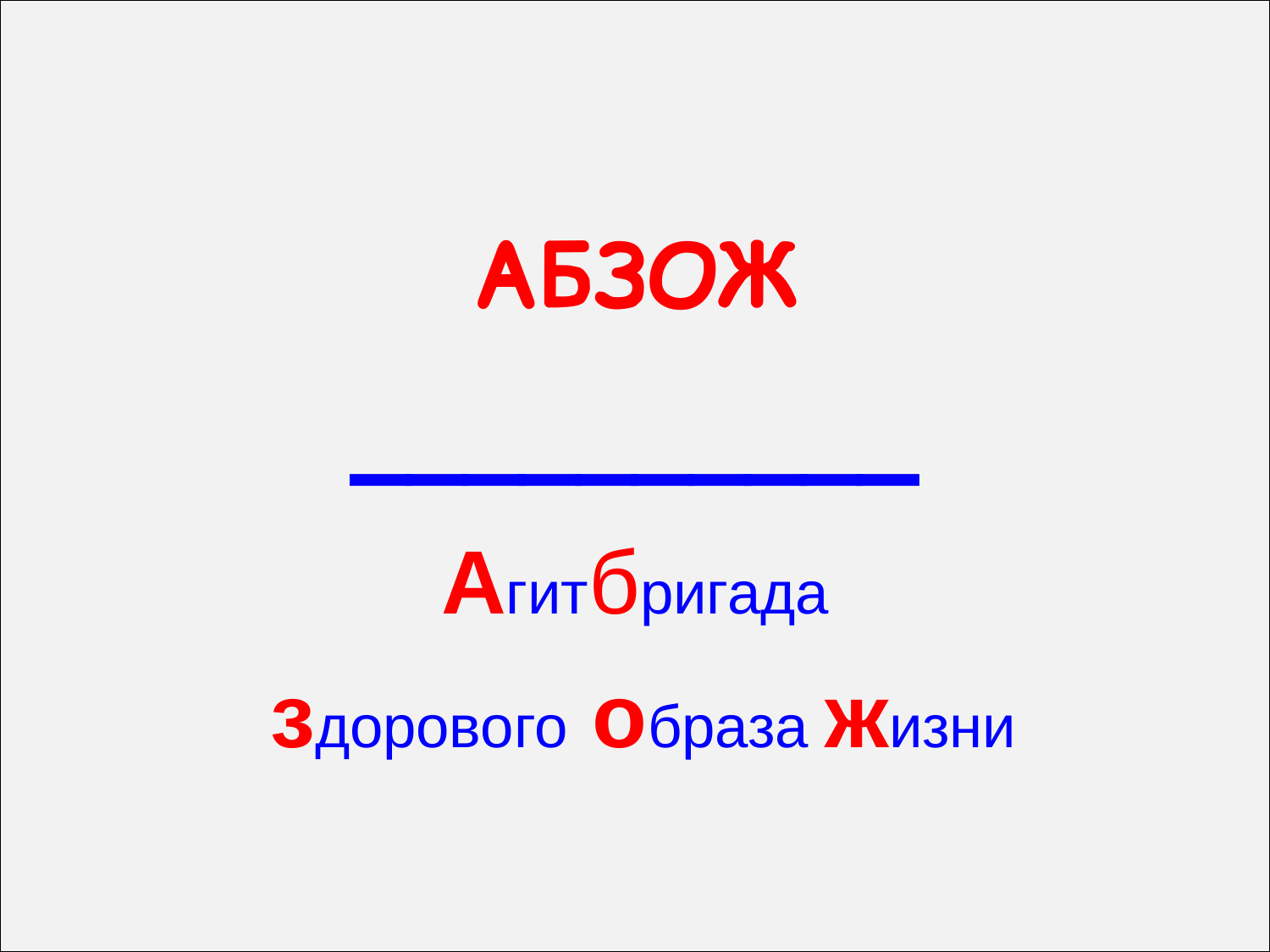

| АБЗОЖ \_\_\_\_\_\_\_\_\_\_ Агитбригада здорового образа жизни |
| --- |